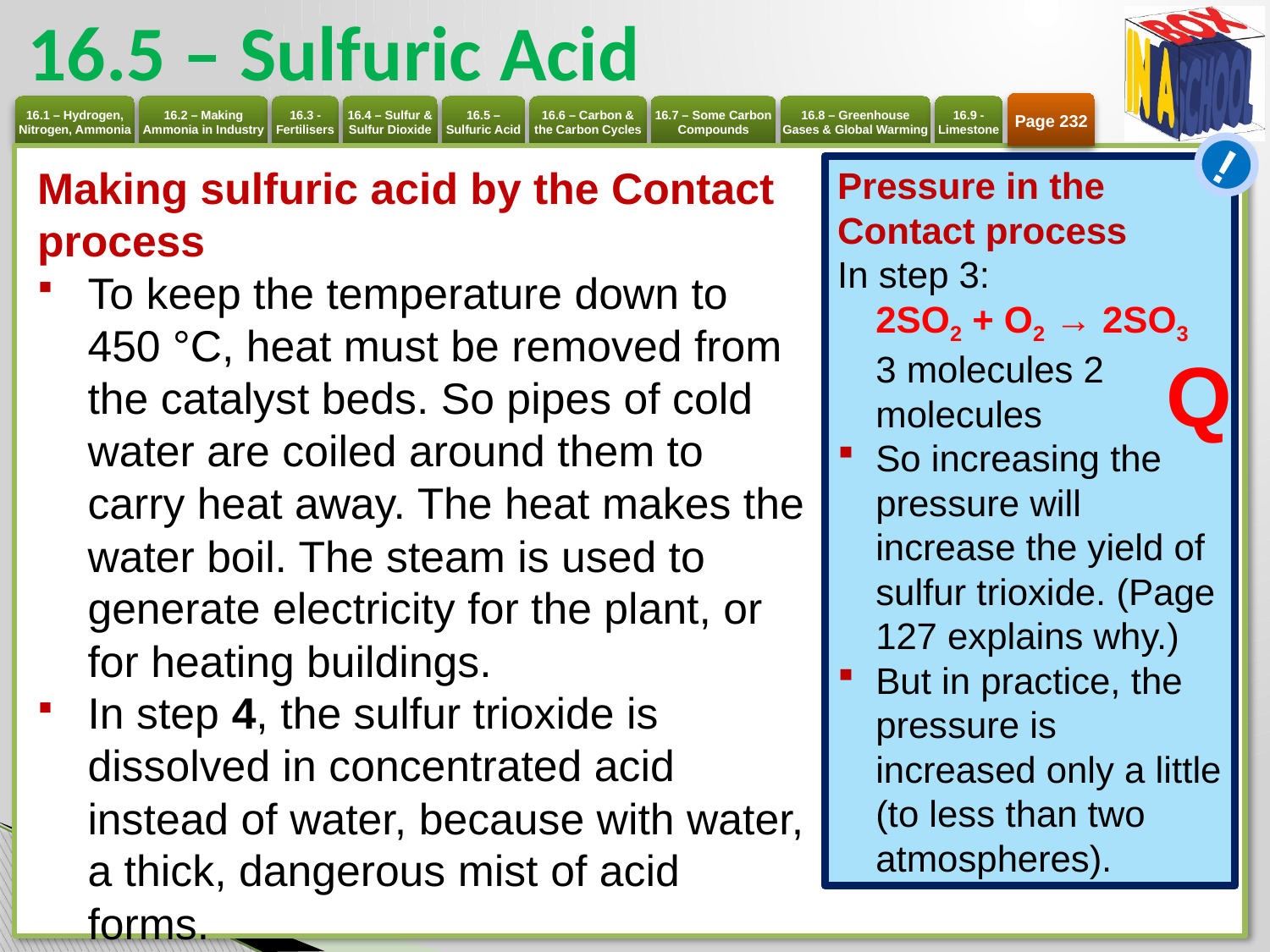

# 16.5 – Sulfuric Acid
Page 232
!
Making sulfuric acid by the Contact process
To keep the temperature down to 450 °C, heat must be removed from the catalyst beds. So pipes of cold water are coiled around them to carry heat away. The heat makes the water boil. The steam is used to generate electricity for the plant, or for heating buildings.
In step 4, the sulfur trioxide is dissolved in concentrated acid instead of water, because with water, a thick, dangerous mist of acid forms.
Pressure in the Contact process
In step 3:
2SO2 + O2 → 2SO3
3 molecules 2 molecules
So increasing the pressure will increase the yield of sulfur trioxide. (Page 127 explains why.)
But in practice, the pressure is increased only a little (to less than two atmospheres).
Q